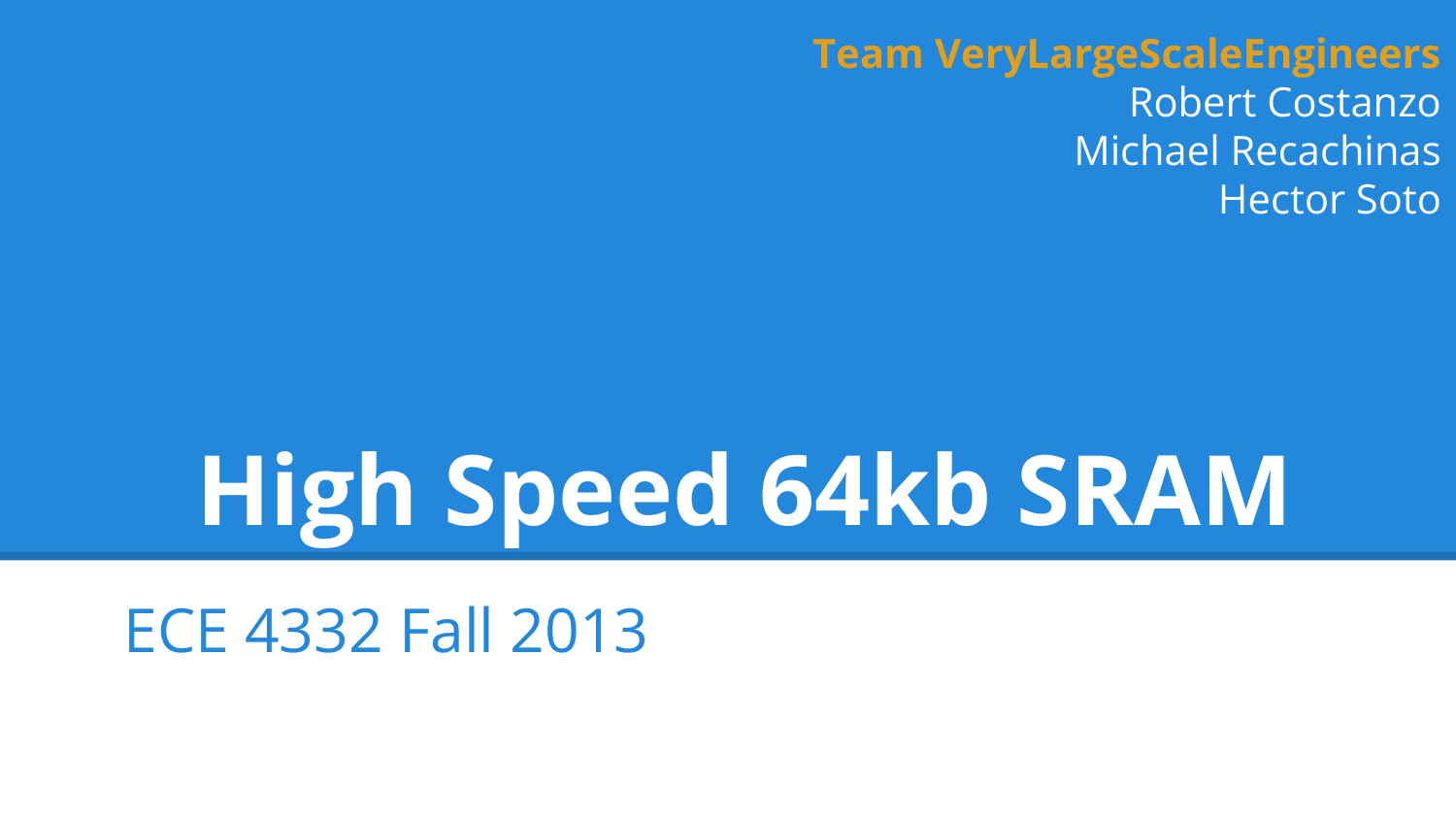

Team VeryLargeScaleEngineers
Robert Costanzo
Michael Recachinas
Hector Soto
# High Speed 64kb SRAM
ECE 4332 Fall 2013